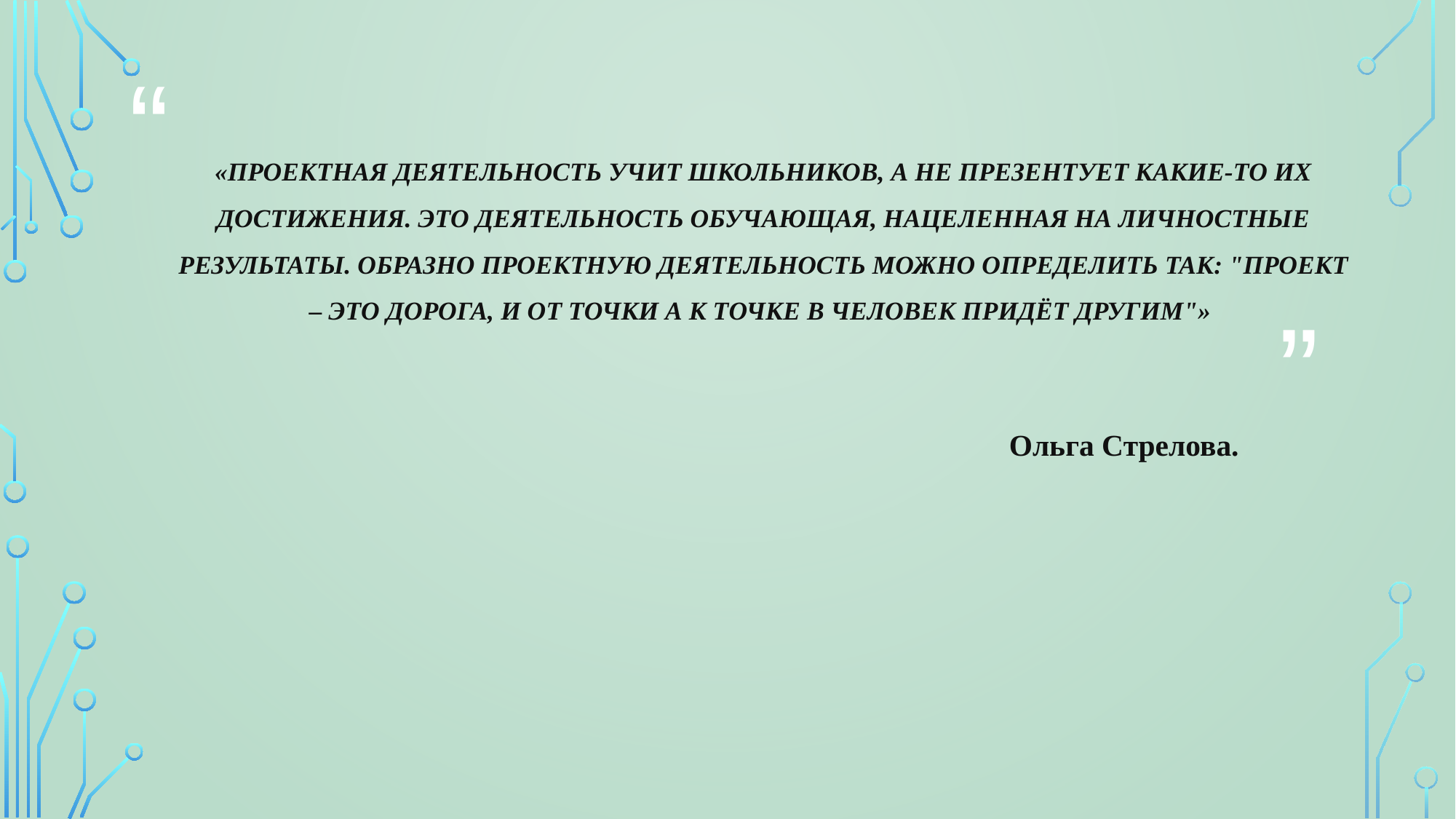

# «Проектная деятельность учит школьников, а не презентует какие-то их достижения. Это деятельность обучающая, нацеленная на личностные результаты. Образно проектную деятельность можно определить так: "Проект – это дорога, и от точки А к точке B человек придёт другим"»
Ольга Стрелова.